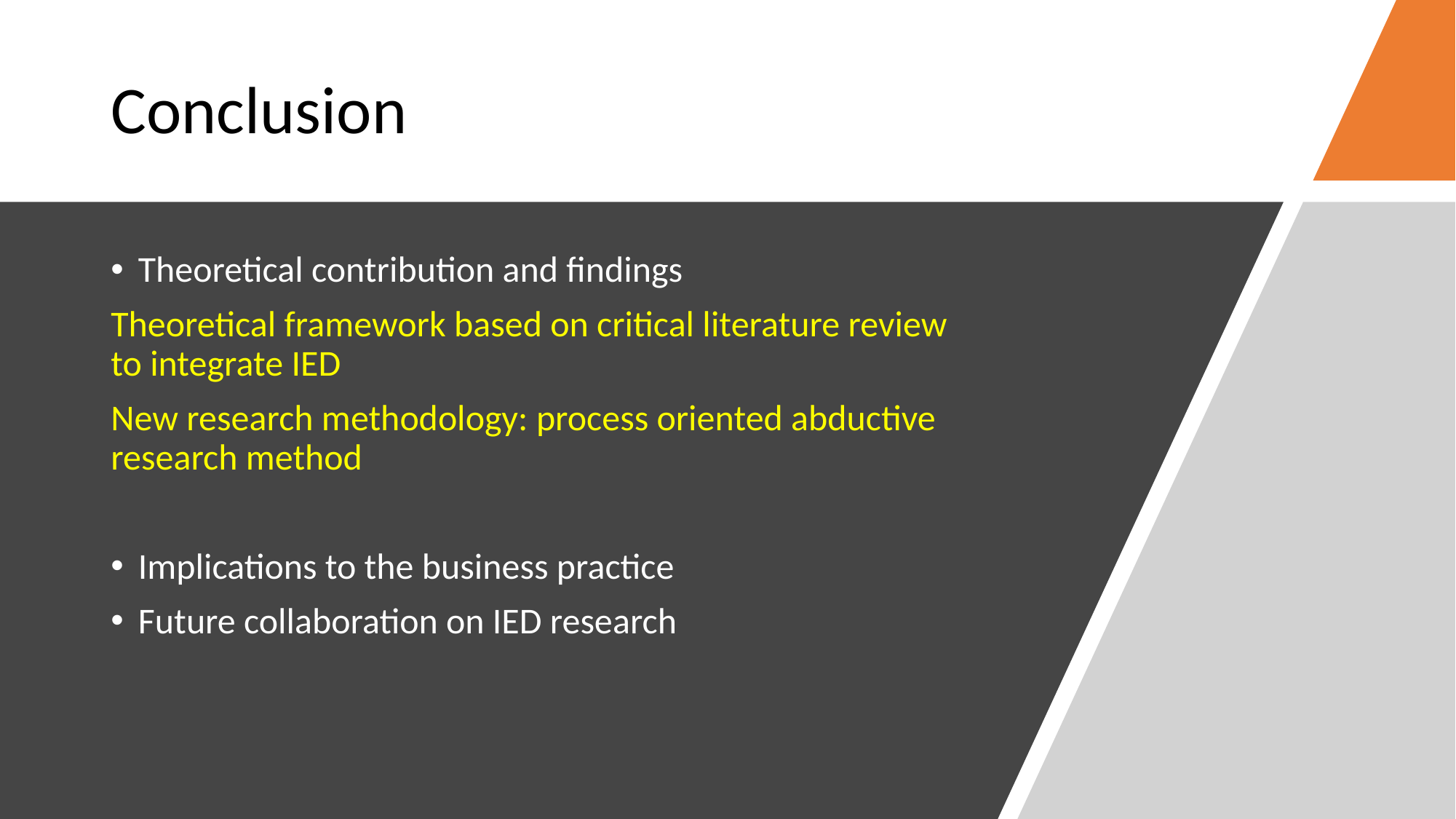

# Conclusion

Theoretical contribution and findings
Theoretical framework based on critical literature review to integrate IED
New research methodology: process oriented abductive research method

Implications to the business practice
Future collaboration on IED research